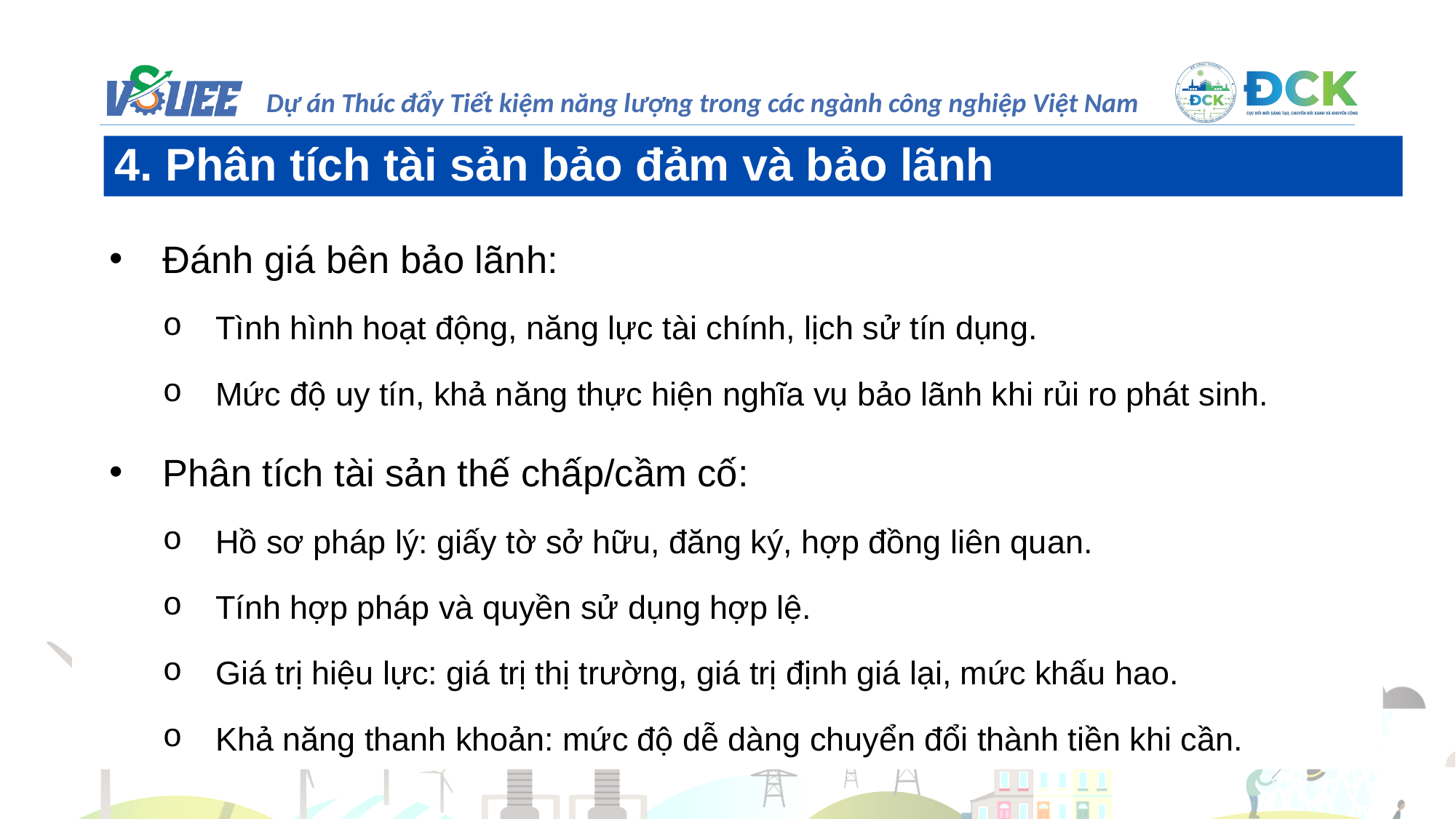

4. Phân tích tài sản bảo đảm và bảo lãnh
Đánh giá bên bảo lãnh:
Tình hình hoạt động, năng lực tài chính, lịch sử tín dụng.
Mức độ uy tín, khả năng thực hiện nghĩa vụ bảo lãnh khi rủi ro phát sinh.
Phân tích tài sản thế chấp/cầm cố:
Hồ sơ pháp lý: giấy tờ sở hữu, đăng ký, hợp đồng liên quan.
Tính hợp pháp và quyền sử dụng hợp lệ.
Giá trị hiệu lực: giá trị thị trường, giá trị định giá lại, mức khấu hao.
Khả năng thanh khoản: mức độ dễ dàng chuyển đổi thành tiền khi cần.